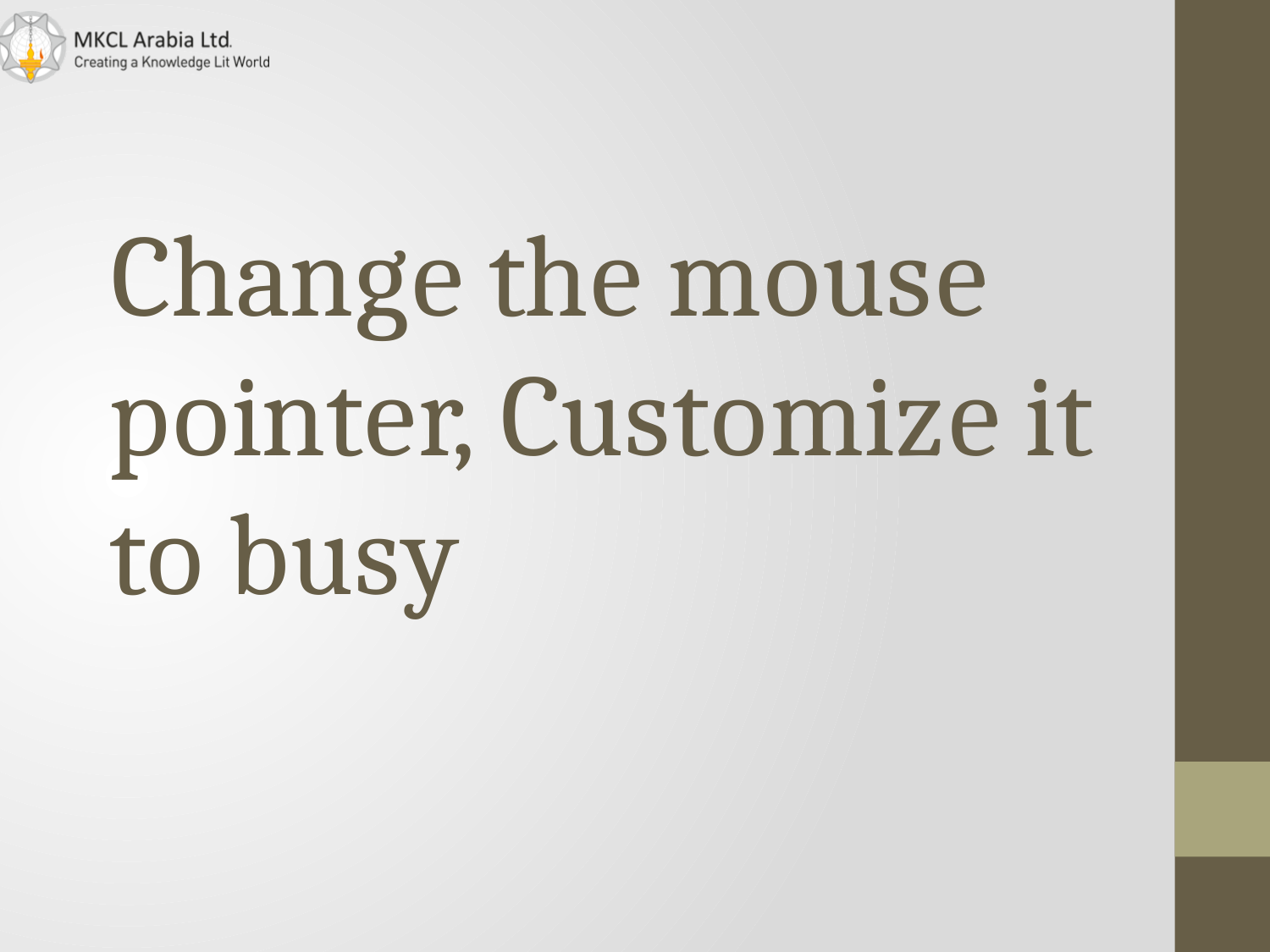

# Change the mouse pointer, Customize it to busy